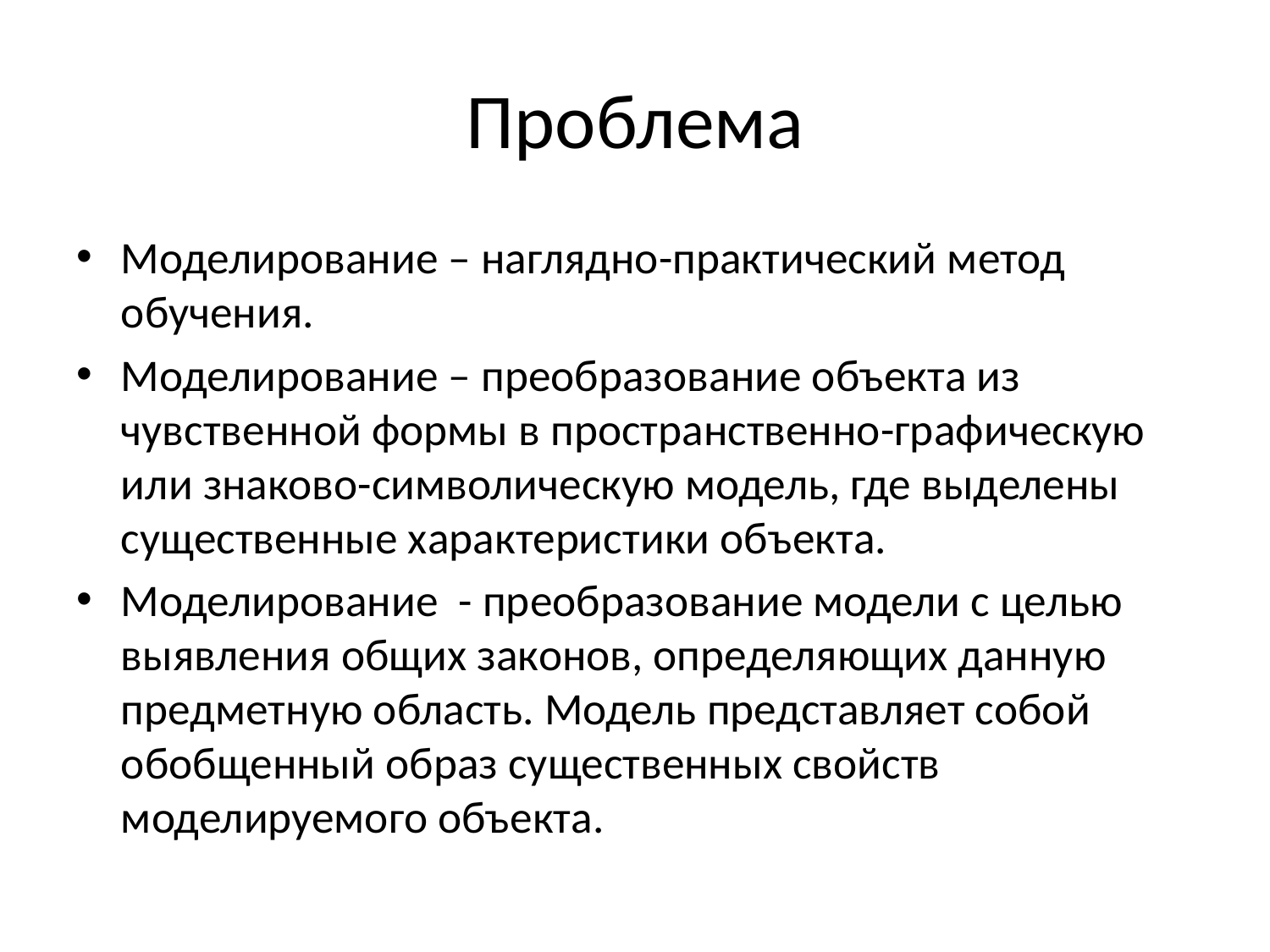

# Проблема
Моделирование – наглядно-практический метод обучения.
Моделирование – преобразование объекта из чувственной формы в пространственно-графическую или знаково-символическую модель, где выделены существенные характеристики объекта.
Моделирование  - преобразование модели с целью выявления общих законов, определяющих данную предметную область. Модель представляет собой обобщенный образ существенных свойств моделируемого объекта.